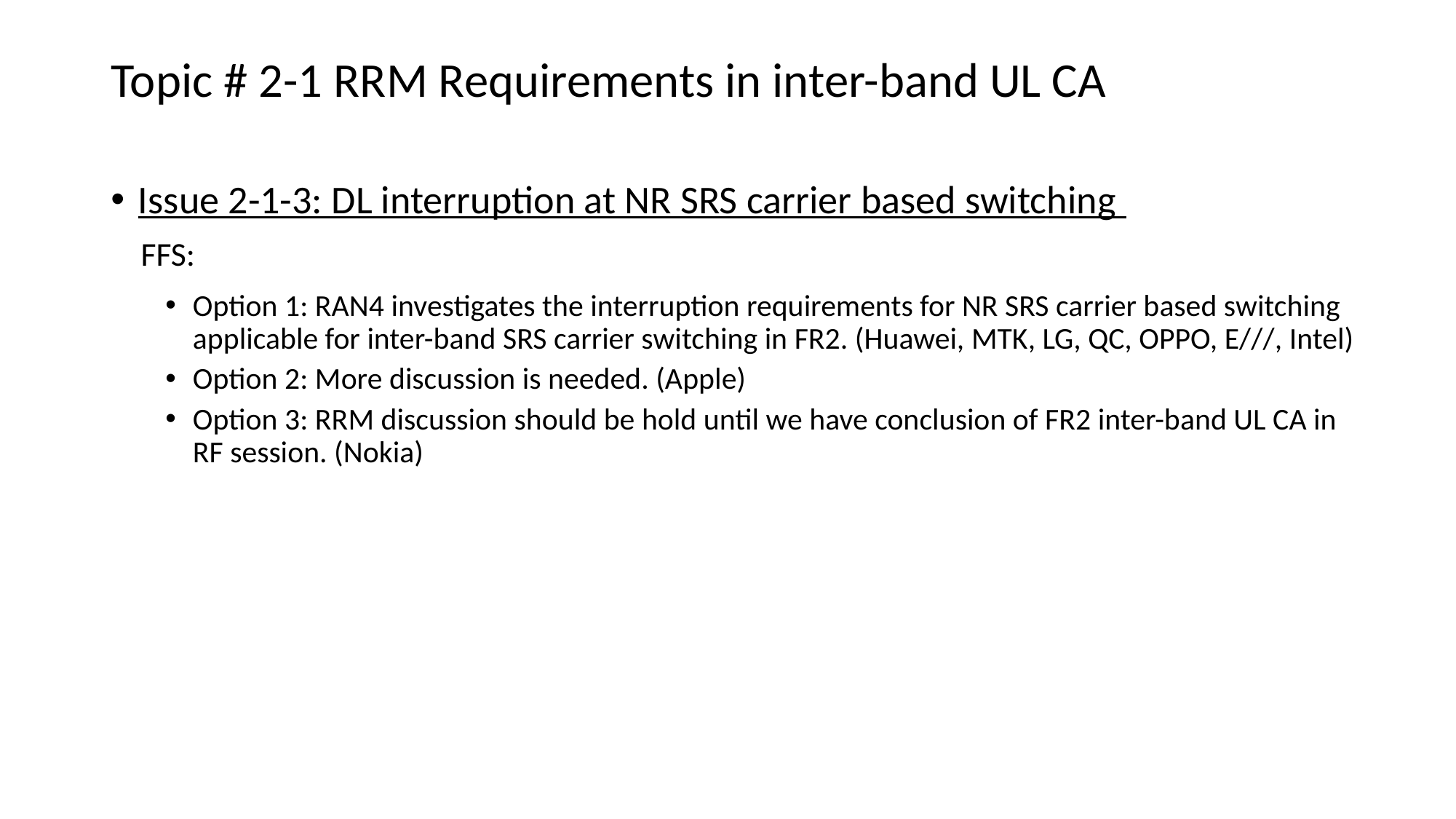

# Topic # 2-1 RRM Requirements in inter-band UL CA
Issue 2-1-3: DL interruption at NR SRS carrier based switching
    FFS:
Option 1: RAN4 investigates the interruption requirements for NR SRS carrier based switching applicable for inter-band SRS carrier switching in FR2. (Huawei, MTK, LG, QC, OPPO, E///, Intel)
Option 2: More discussion is needed. (Apple)
Option 3: RRM discussion should be hold until we have conclusion of FR2 inter-band UL CA in RF session. (Nokia)